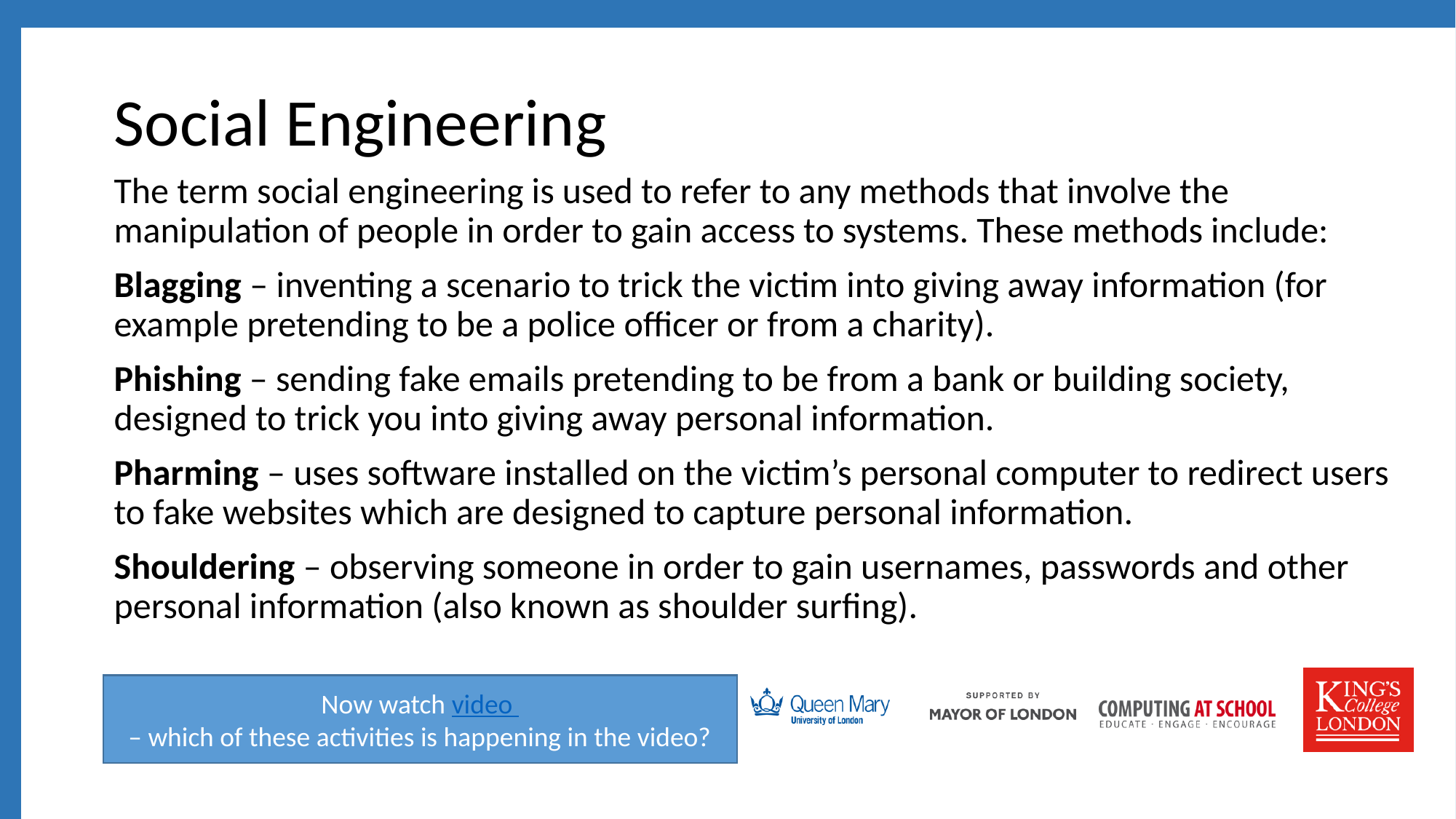

# Social Engineering
The term social engineering is used to refer to any methods that involve the manipulation of people in order to gain access to systems. These methods include:
Blagging – inventing a scenario to trick the victim into giving away information (for example pretending to be a police officer or from a charity).
Phishing – sending fake emails pretending to be from a bank or building society, designed to trick you into giving away personal information.
Pharming – uses software installed on the victim’s personal computer to redirect users to fake websites which are designed to capture personal information.
Shouldering – observing someone in order to gain usernames, passwords and other personal information (also known as shoulder surfing).

Now watch video
– which of these activities is happening in the video?